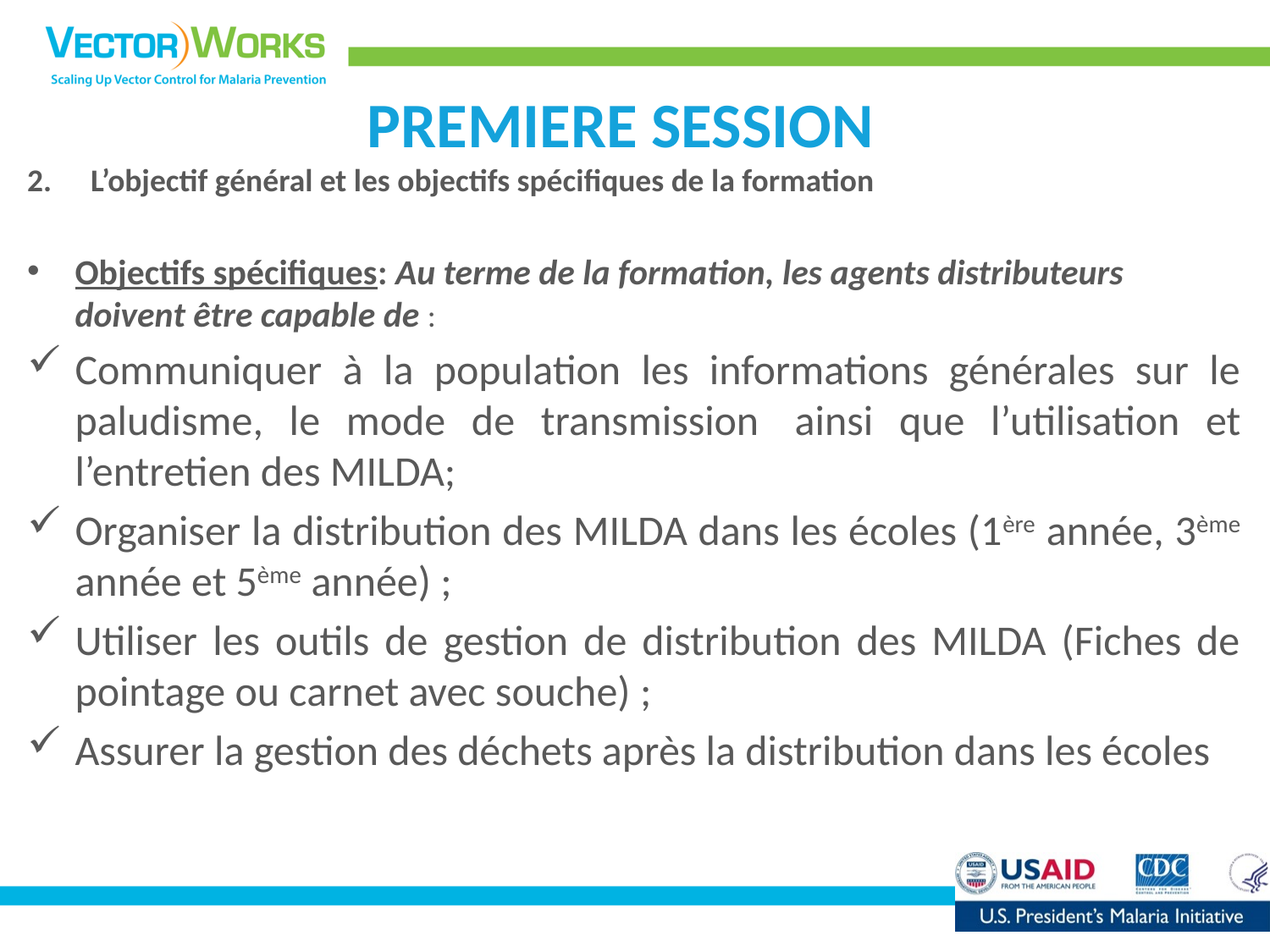

# PREMIERE SESSION
L’objectif général et les objectifs spécifiques de la formation

Objectifs spécifiques: Au terme de la formation, les agents distributeurs doivent être capable de :
Communiquer à la population les informations générales sur le paludisme, le mode de transmission  ainsi que l’utilisation et l’entretien des MILDA;
Organiser la distribution des MILDA dans les écoles (1ère année, 3ème année et 5ème année) ;
Utiliser les outils de gestion de distribution des MILDA (Fiches de pointage ou carnet avec souche) ;
Assurer la gestion des déchets après la distribution dans les écoles